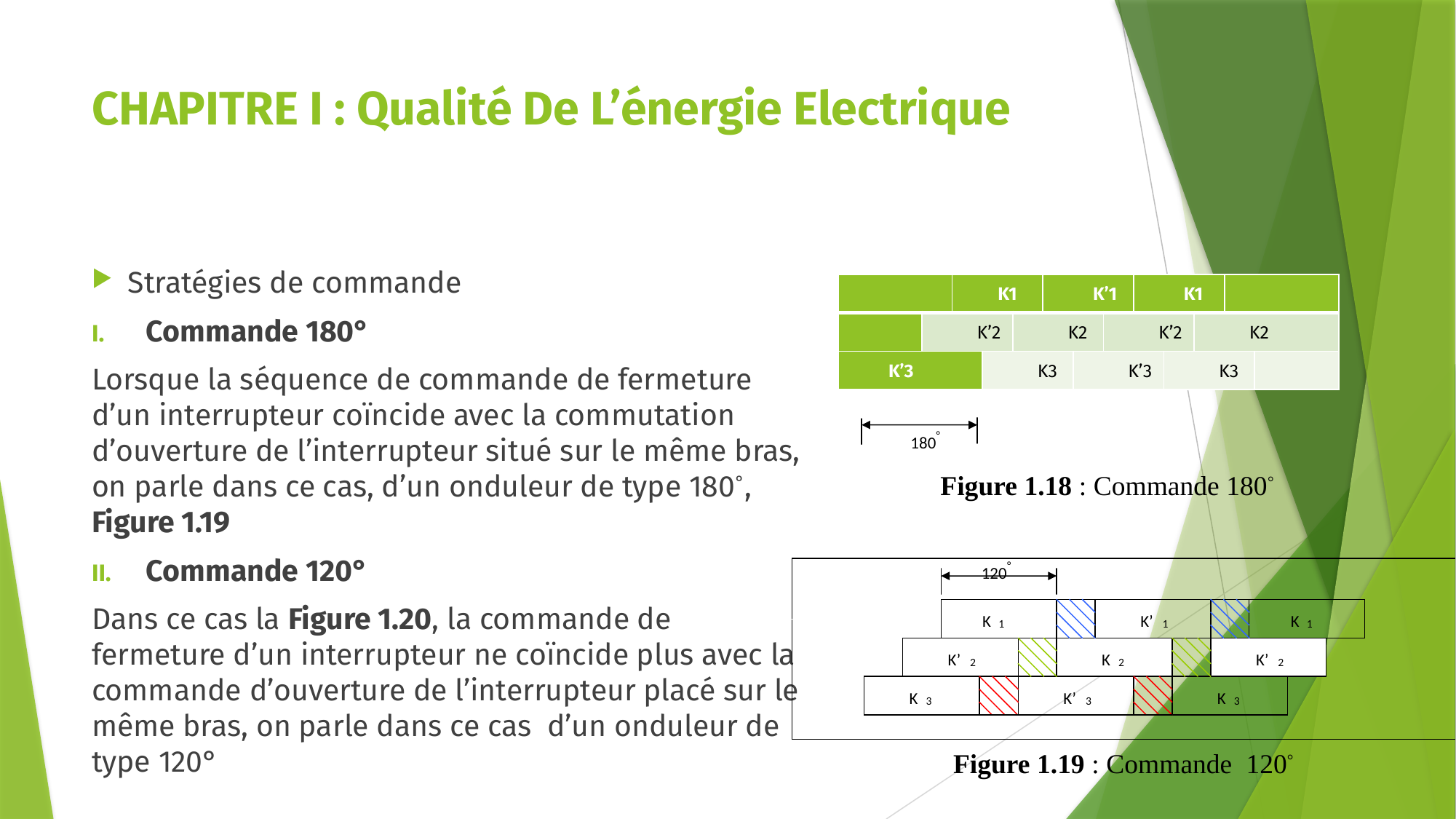

# CHAPITRE I : Qualité De L’énergie Electrique
Stratégies de commande
Commande 180°
Lorsque la séquence de commande de fermeture d’un interrupteur coïncide avec la commutation d’ouverture de l’interrupteur situé sur le même bras, on parle dans ce cas, d’un onduleur de type 180°, Figure 1.19
Commande 120°
Dans ce cas la Figure 1.20, la commande de fermeture d’un interrupteur ne coïncide plus avec la commande d’ouverture de l’interrupteur placé sur le même bras, on parle dans ce cas  d’un onduleur de type 120°
|  |  | K1 |  |  | K’1 |  |  | K1 |  |  |  |  |
| --- | --- | --- | --- | --- | --- | --- | --- | --- | --- | --- | --- | --- |
|  | K’2 |  |  | K2 |  |  | K’2 |  |  | K2 |  |  |
| K’3 |  |  | K3 |  |  | K’3 |  |  | K3 |  |  |  |

°
180

Figure 1.18 : Commande 180°

°

120

        K

         K’

        K

1
1
1

         K’

         K

         K’

2
2
2

         K

         K’

         K

3
3
3

Figure 1.19 : Commande  120°